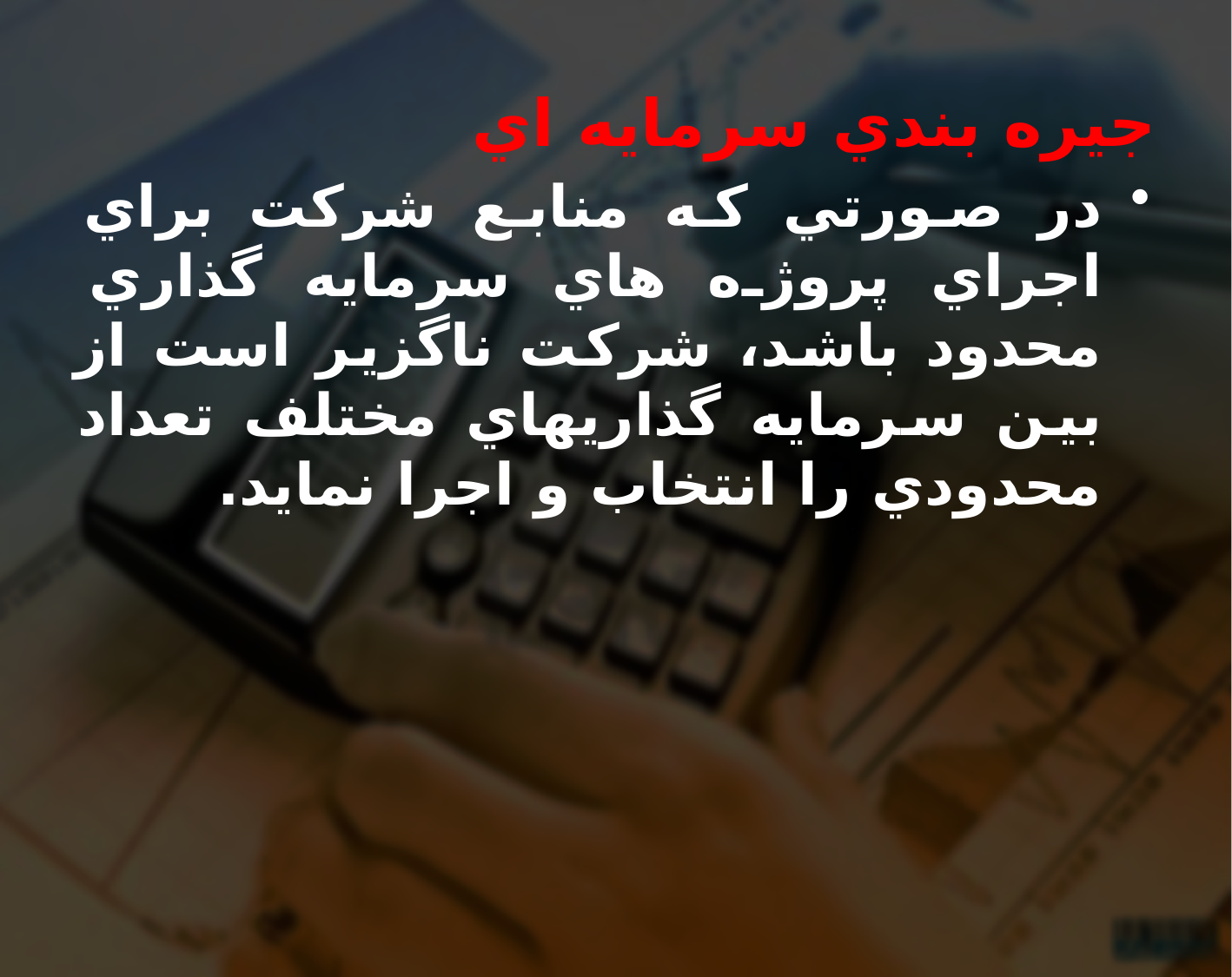

# جيره بندي سرمايه اي
در صورتي كه منابع شركت براي اجراي پروژه هاي سرمايه گذاري محدود باشد، شركت ناگزير است از بين سرمايه گذاريهاي مختلف تعداد محدودي را انتخاب و اجرا نمايد.